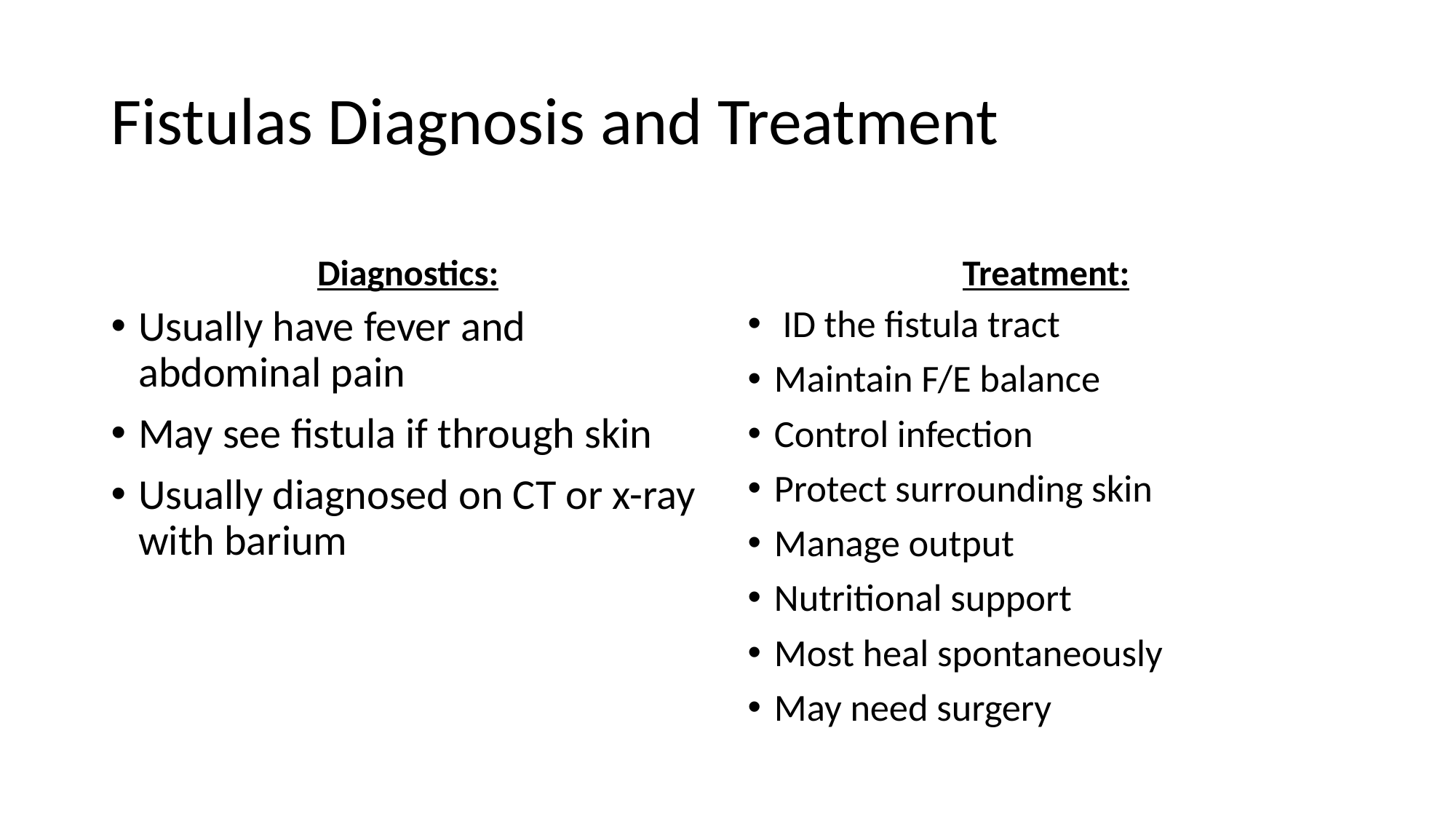

# Fistulas Diagnosis and Treatment
Diagnostics:
Treatment:
Usually have fever and abdominal pain
May see fistula if through skin
Usually diagnosed on CT or x-ray with barium
 ID the fistula tract
Maintain F/E balance
Control infection
Protect surrounding skin
Manage output
Nutritional support
Most heal spontaneously
May need surgery